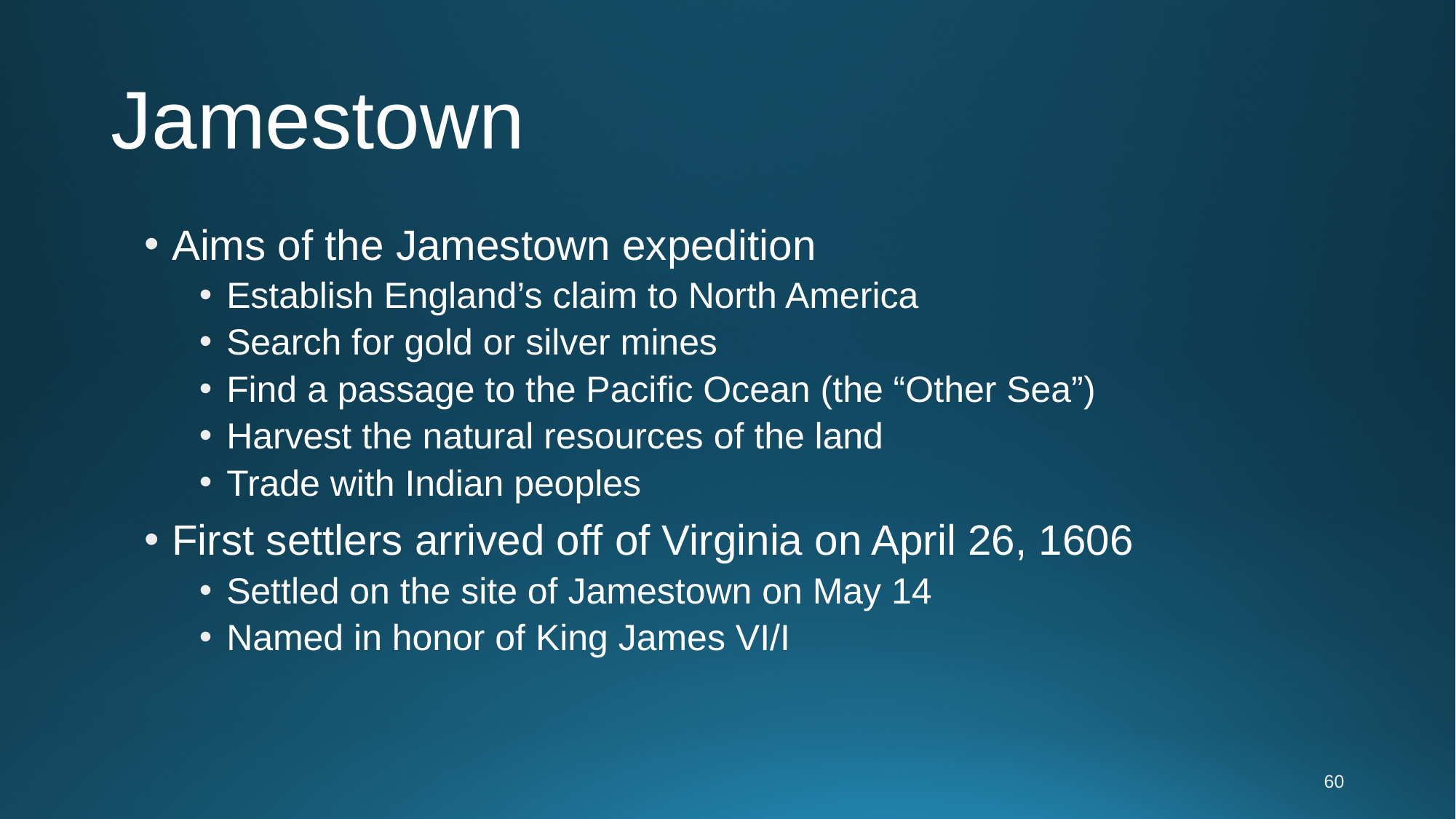

# Jamestown
Aims of the Jamestown expedition
Establish England’s claim to North America
Search for gold or silver mines
Find a passage to the Pacific Ocean (the “Other Sea”)
Harvest the natural resources of the land
Trade with Indian peoples
First settlers arrived off of Virginia on April 26, 1606
Settled on the site of Jamestown on May 14
Named in honor of King James VI/I
60